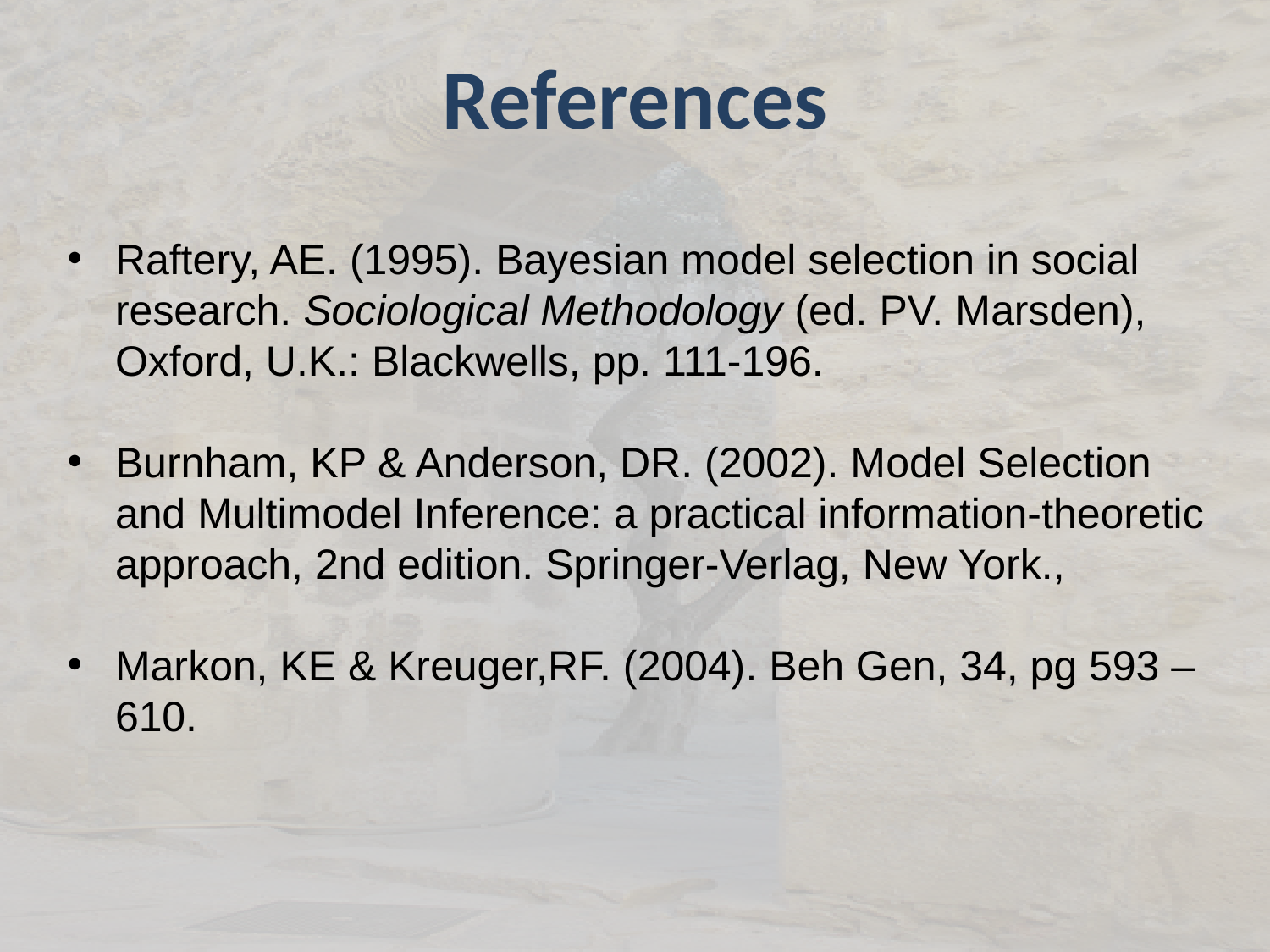

# References
Raftery, AE. (1995). Bayesian model selection in social research. Sociological Methodology (ed. PV. Marsden), Oxford, U.K.: Blackwells, pp. 111-196.

Burnham, KP & Anderson, DR. (2002). Model Selection and Multimodel Inference: a practical information-theoretic approach, 2nd edition. Springer-Verlag, New York.,

Markon, KE & Kreuger,RF. (2004). Beh Gen, 34, pg 593 – 610.